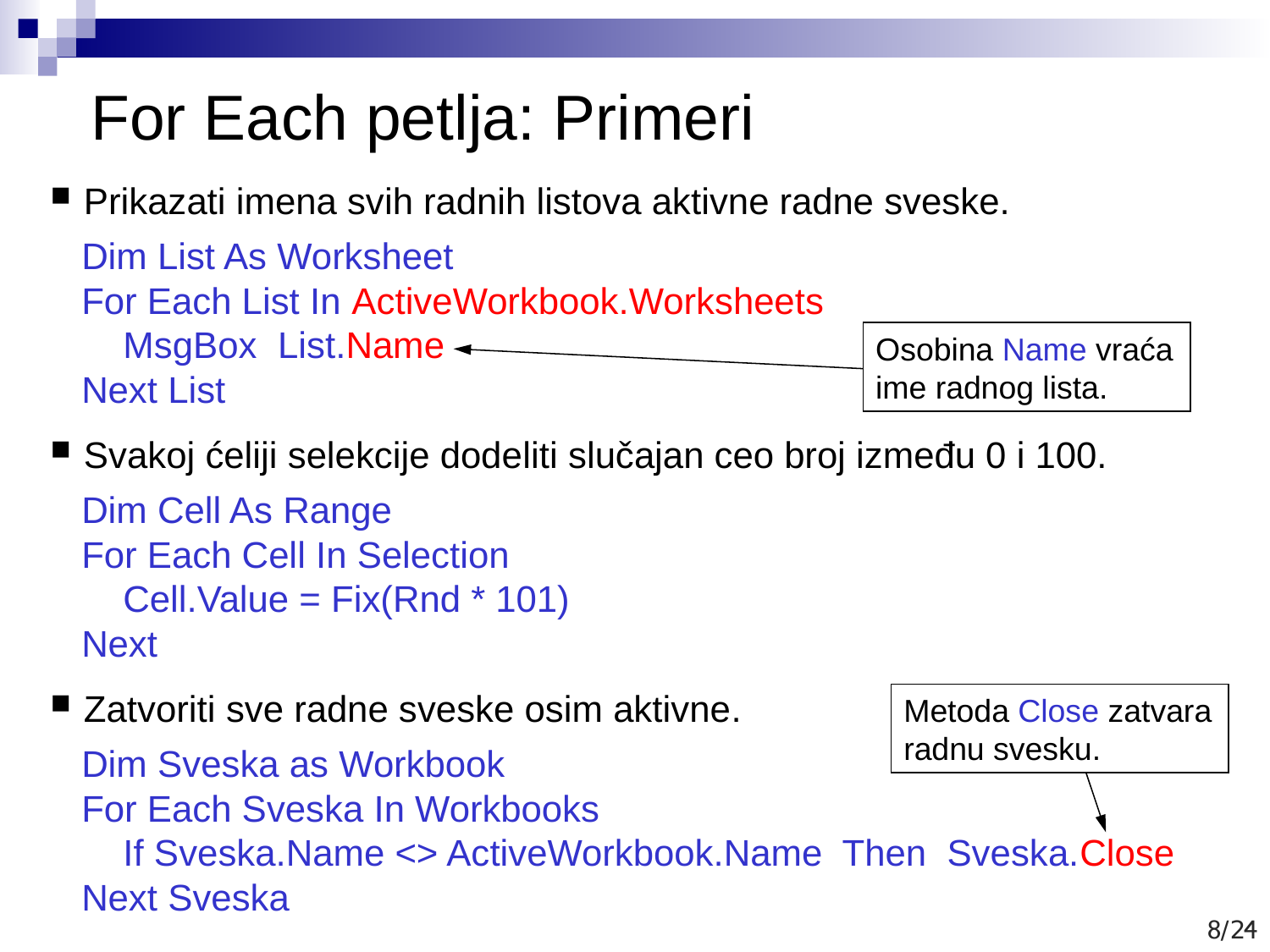

# For Each petlja: Primeri
Prikazati imena svih radnih listova aktivne radne sveske.
   Dim List As Worksheet
   For Each List In ActiveWorkbook.Worksheets
       MsgBox  List.Name
   Next List
Svakoj ćeliji selekcije dodeliti slučajan ceo broj između 0 i 100.
   Dim Cell As Range
   For Each Cell In Selection
       Cell.Value = Fix(Rnd * 101)
   Next
Zatvoriti sve radne sveske osim aktivne.
   Dim Sveska as Workbook
   For Each Sveska In Workbooks
       If Sveska.Name <> ActiveWorkbook.Name  Then  Sveska.Close
   Next Sveska

Osobina Name vraća ime radnog lista.

Metoda Close zatvara radnu svesku.

8/24